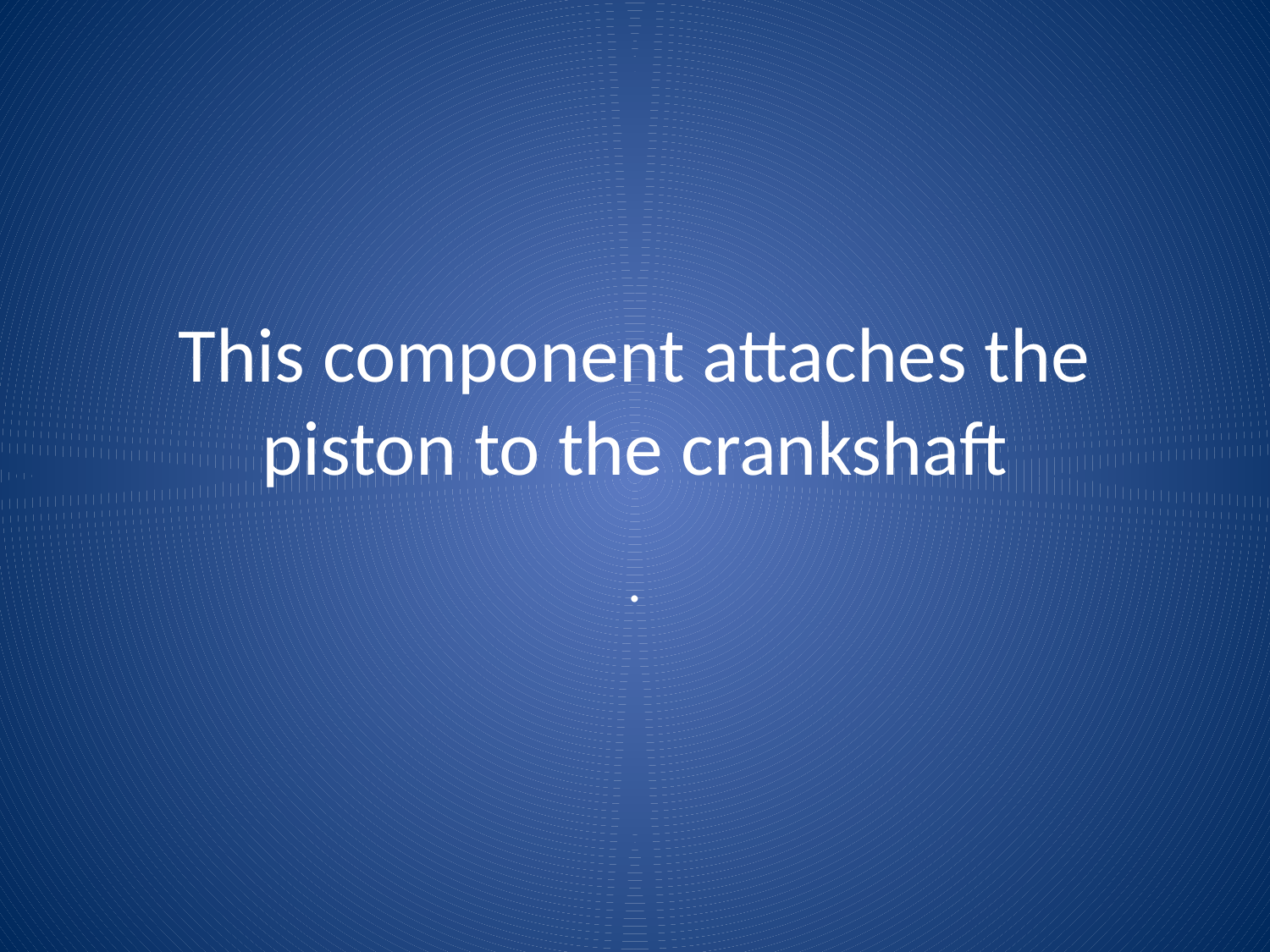

# This component attaches the piston to the crankshaft
.